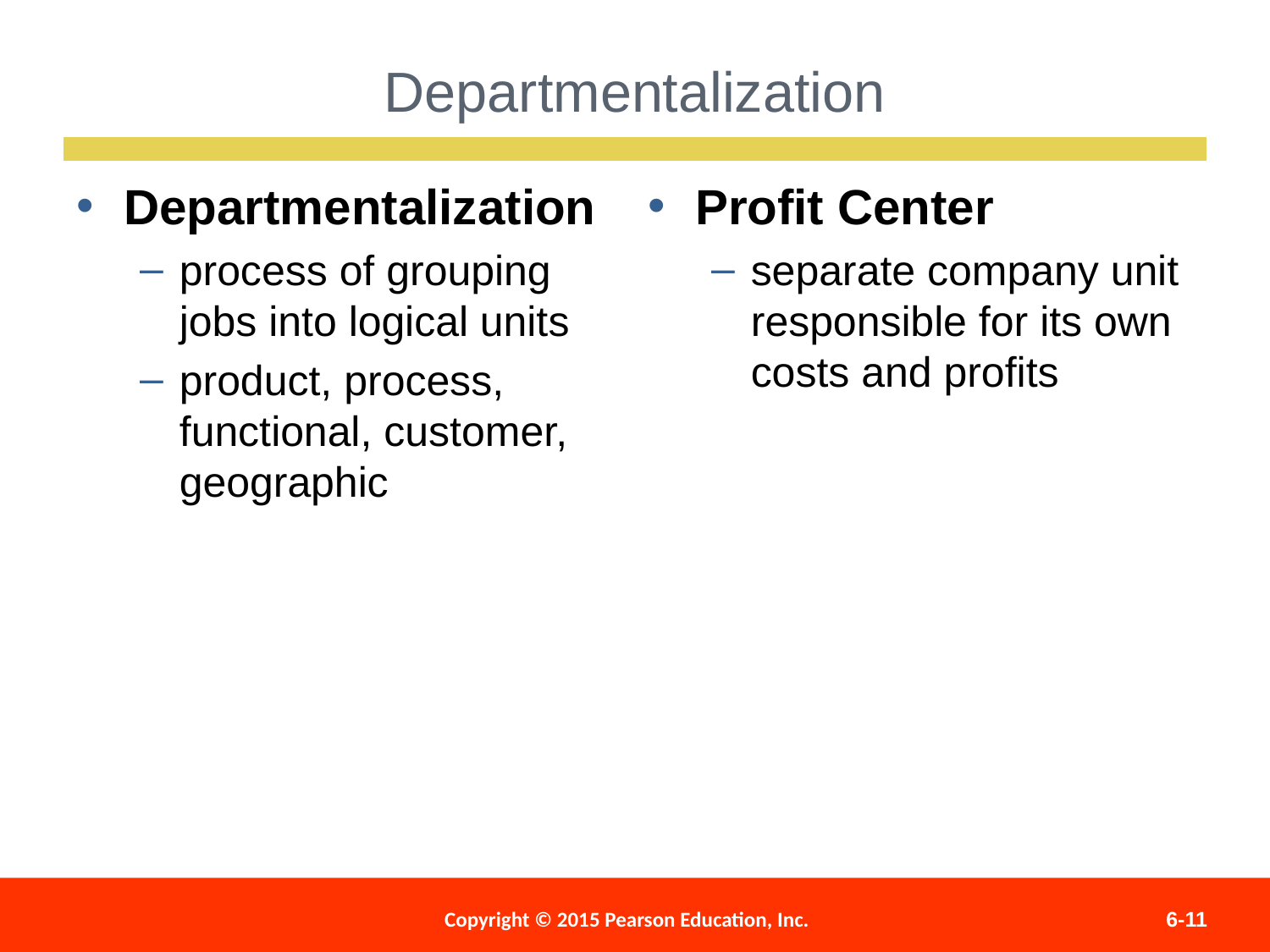

Departmentalization
Departmentalization
process of grouping jobs into logical units
product, process, functional, customer, geographic

Profit Center
separate company unit responsible for its own costs and profits